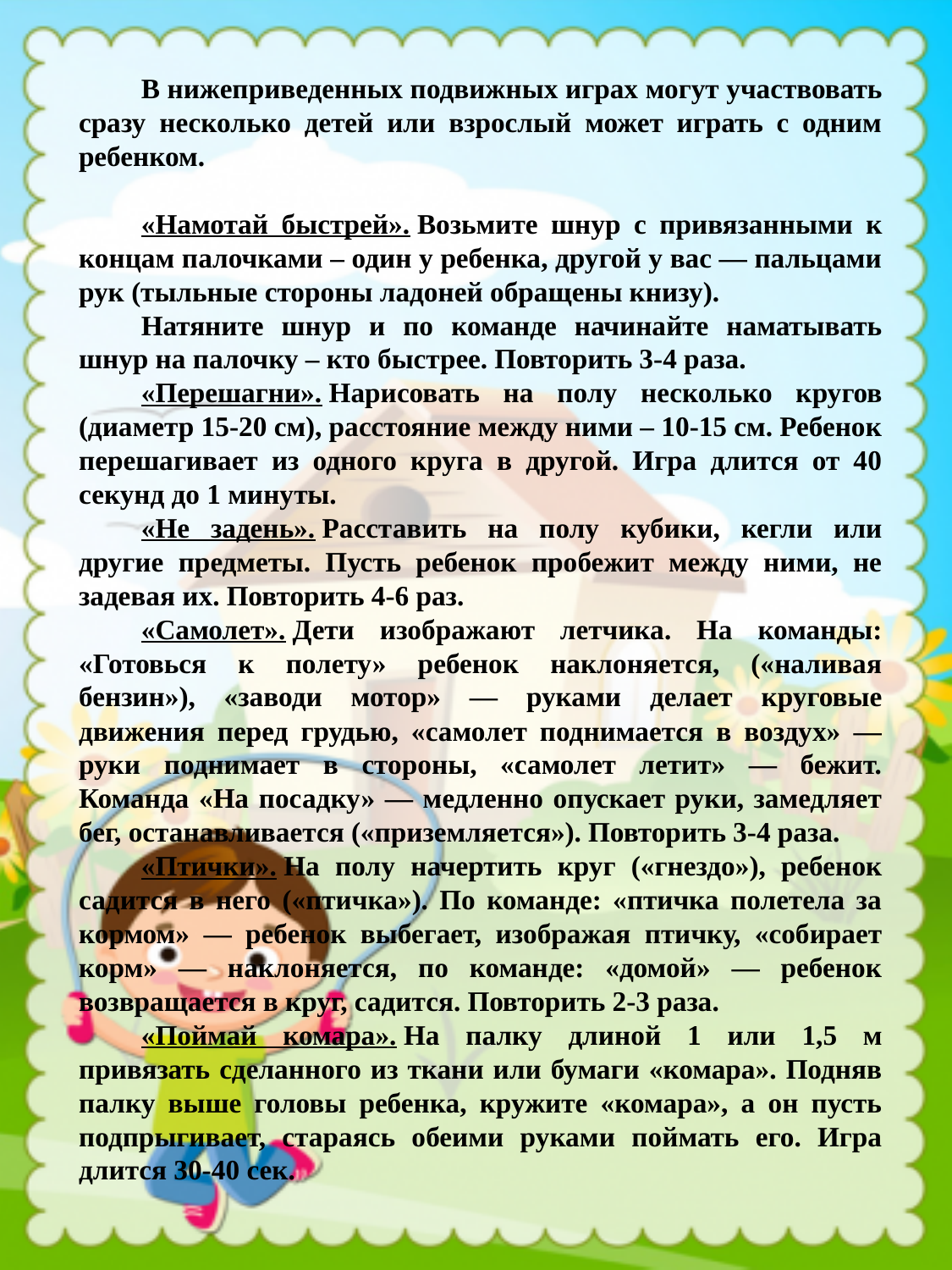

В нижеприведенных подвижных играх могут участвовать сразу несколько детей или взрослый может играть с одним ребенком.

«Намотай быстрей». Возьмите шнур с привязанными к концам палочками – один у ребенка, другой у вас — пальцами рук (тыльные стороны ладоней обращены книзу).
Натяните шнур и по команде начинайте наматывать шнур на палочку – кто быстрее. Повторить 3-4 раза.
«Перешагни». Нарисовать на полу несколько кругов (диаметр 15-20 см), расстояние между ними – 10-15 см. Ребенок перешагивает из одного круга в другой. Игра длится от 40 секунд до 1 минуты.
«Не задень». Расставить на полу кубики, кегли или другие предметы. Пусть ребенок пробежит между ними, не задевая их. Повторить 4-6 раз.
«Самолет». Дети изображают летчика. На команды: «Готовься к полету» ребенок наклоняется, («наливая бензин»), «заводи мотор» — руками делает круговые движения перед грудью, «самолет поднимается в воздух» — руки поднимает в стороны, «самолет летит» — бежит. Команда «На посадку» — медленно опускает руки, замедляет бег, останавливается («приземляется»). Повторить 3-4 раза.
«Птички». На полу начертить круг («гнездо»), ребенок садится в него («птичка»). По команде: «птичка полетела за кормом» — ребенок выбегает, изображая птичку, «собирает корм» — наклоняется, по команде: «домой» — ребенок возвращается в круг, садится. Повторить 2-3 раза.
«Поймай комара». На палку длиной 1 или 1,5 м привязать сделанного из ткани или бумаги «комара». Подняв палку выше головы ребенка, кружите «комара», а он пусть подпрыгивает, стараясь обеими руками поймать его. Игра длится 30-40 сек.